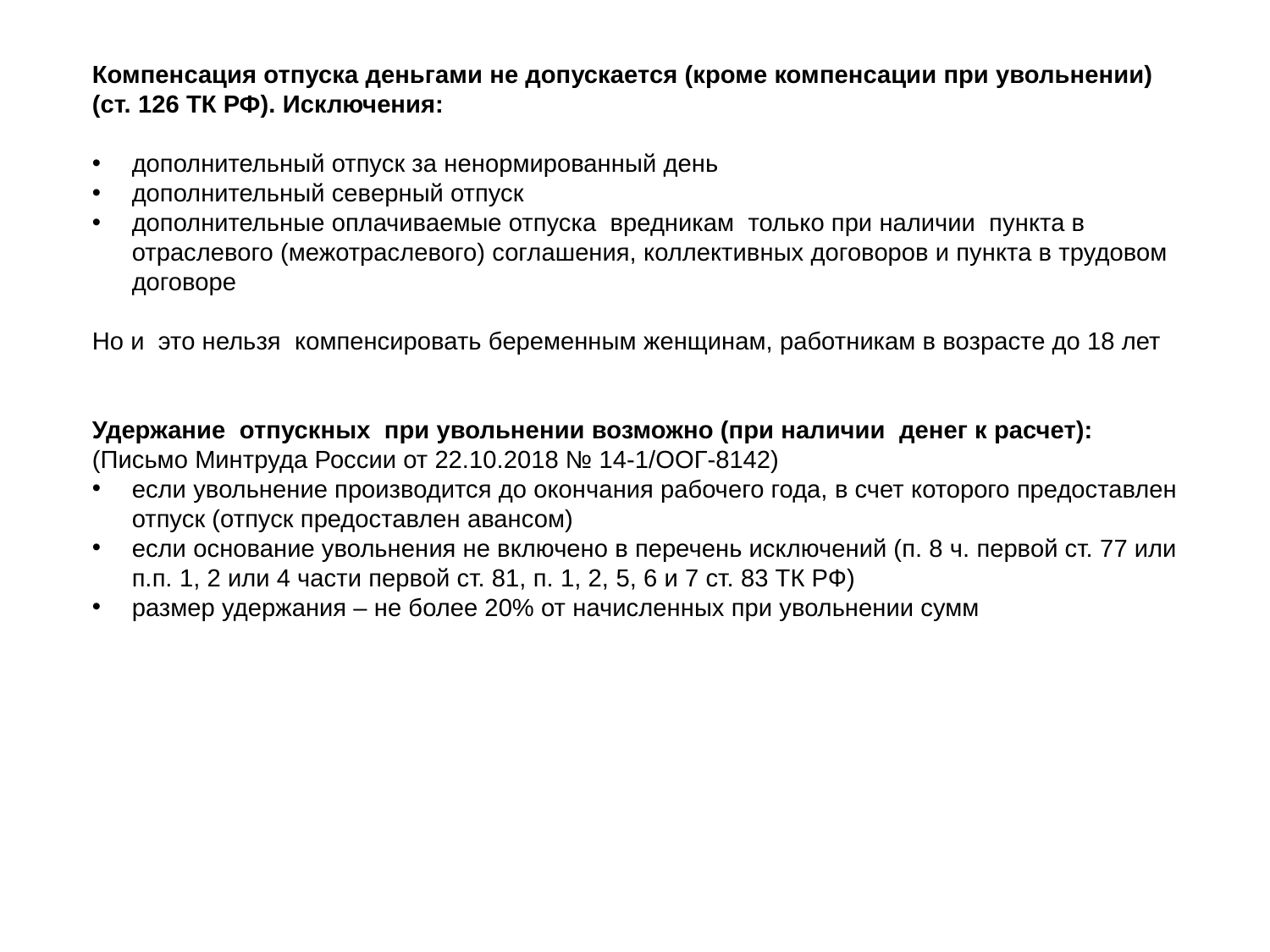

Компенсация отпуска деньгами не допускается (кроме компенсации при увольнении) (ст. 126 ТК РФ). Исключения:

дополнительный отпуск за ненормированный день
дополнительный северный отпуск
дополнительные оплачиваемые отпуска  вредникам  только при наличии  пункта в отраслевого (межотраслевого) соглашения, коллективных договоров и пункта в трудовом  договоре

Но и  это нельзя  компенсировать беременным женщинам, работникам в возрасте до 18 лет

Удержание  отпускных  при увольнении возможно (при наличии  денег к расчет):
(Письмо Минтруда России от 22.10.2018 № 14-1/ООГ-8142)
если увольнение производится до окончания рабочего года, в счет которого предоставлен отпуск (отпуск предоставлен авансом)
если основание увольнения не включено в перечень исключений (п. 8 ч. первой ст. 77 или п.п. 1, 2 или 4 части первой ст. 81, п. 1, 2, 5, 6 и 7 ст. 83 ТК РФ)
размер удержания – не более 20% от начисленных при увольнении сумм

Дипломы
Диплом «Мастер делового администрирования –  Master of Business Administration (MBA)» на русском языке
Диплом Master of Business Administration с логотипом UNESCO на английском языке